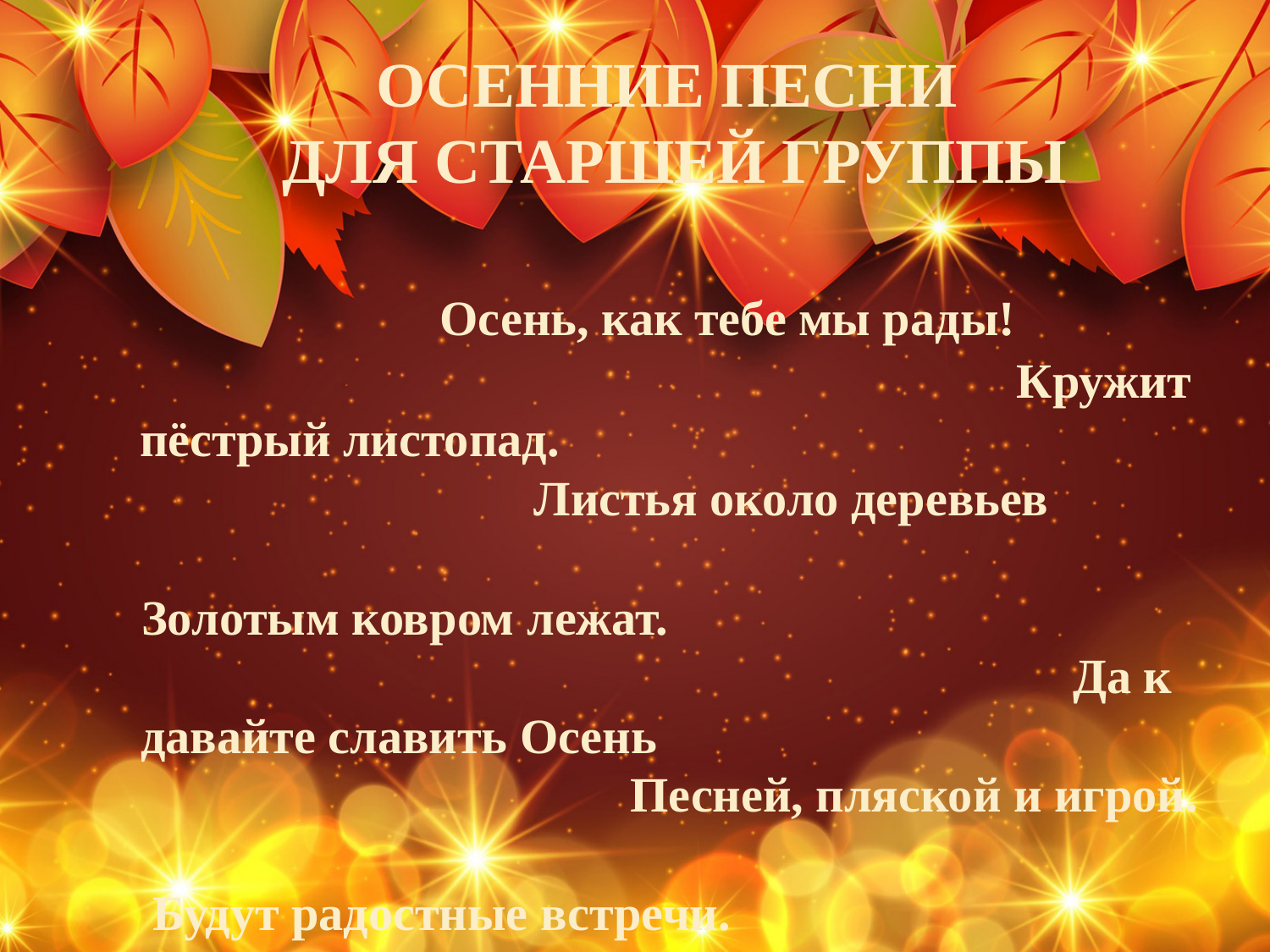

# ОСЕННИЕ ПЕСНИ ДЛЯ СТАРШЕЙ ГРУППЫ Осень, как тебе мы рады!                                                                                       Кружит пёстрый листопад.                                                                                      Листья около деревьев                                                                                           Золотым ковром лежат.                                                                                                                      Да к давайте славить Осень                                                                                      Песней, пляской и игрой.                                                                                           Будут радостные встречи.                                                                                             Осень – это праздник твой!